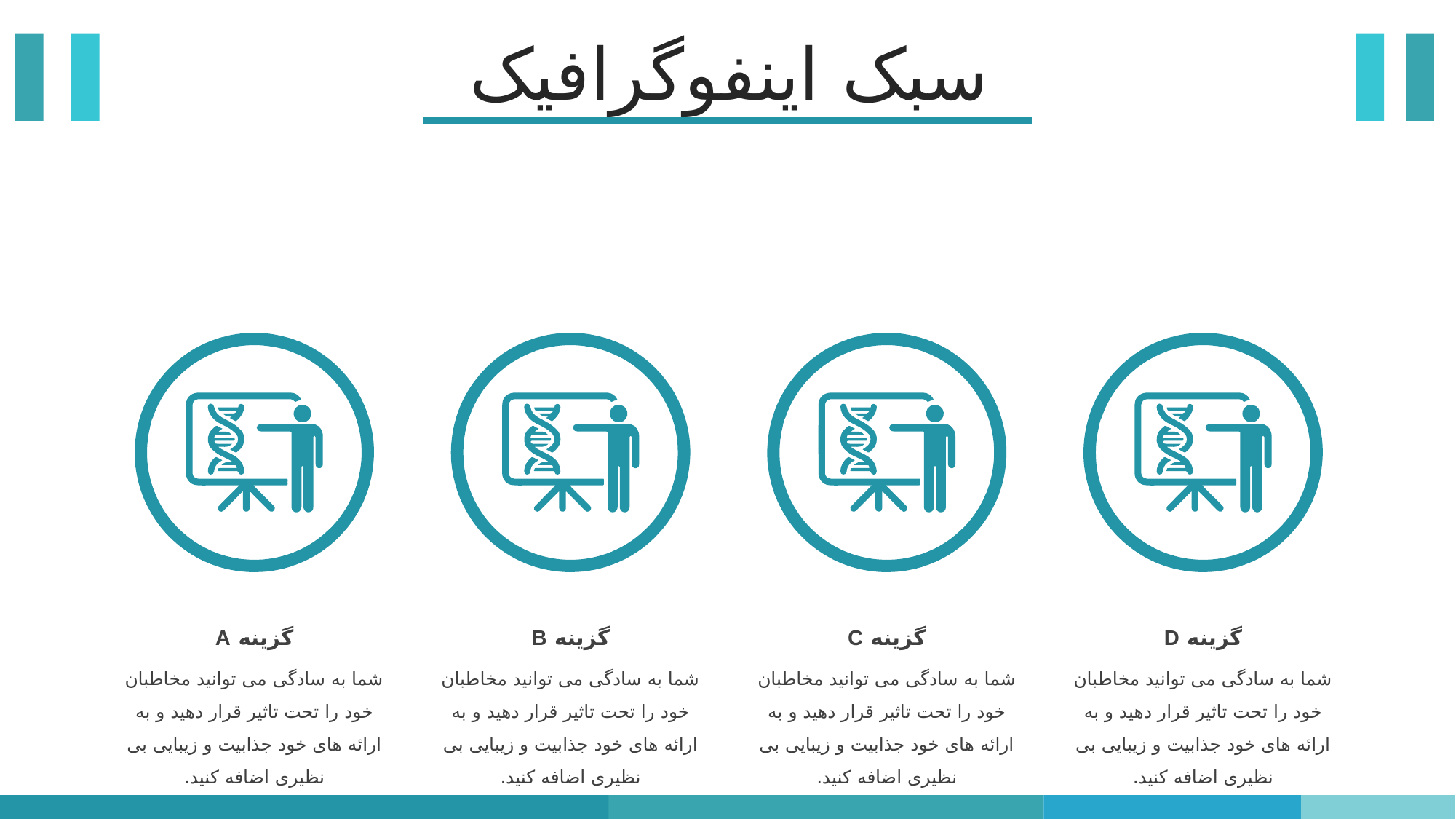

سبک اینفوگرافیک

گزینه A
شما به سادگی می توانید مخاطبان خود را تحت تاثیر قرار دهید و به ارائه های خود جذابیت و زیبایی بی نظیری اضافه کنید.
گزینه B
شما به سادگی می توانید مخاطبان خود را تحت تاثیر قرار دهید و به ارائه های خود جذابیت و زیبایی بی نظیری اضافه کنید.
گزینه C
شما به سادگی می توانید مخاطبان خود را تحت تاثیر قرار دهید و به ارائه های خود جذابیت و زیبایی بی نظیری اضافه کنید.
گزینه D
شما به سادگی می توانید مخاطبان خود را تحت تاثیر قرار دهید و به ارائه های خود جذابیت و زیبایی بی نظیری اضافه کنید.